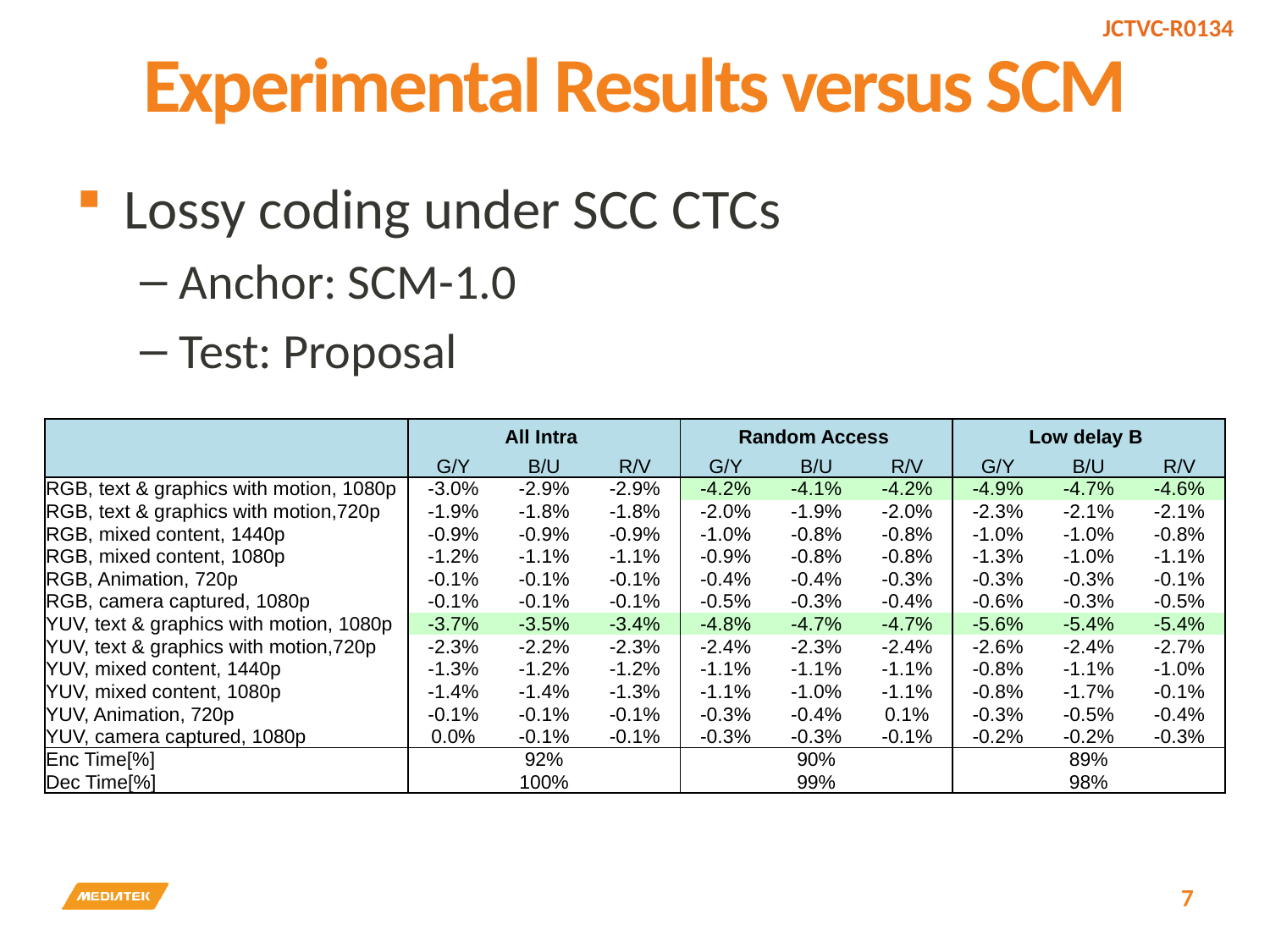

# Experimental Results versus SCM
Lossy coding under SCC CTCs
Anchor: SCM-1.0
Test: Proposal
|  | All Intra |  |  | Random Access |  |  | Low delay B |  |  |
| --- | --- | --- | --- | --- | --- | --- | --- | --- | --- |
|  | G/Y | B/U | R/V | G/Y | B/U | R/V | G/Y | B/U | R/V |
| RGB, text & graphics with motion, 1080p | -3.0% | -2.9% | -2.9% | -4.2% | -4.1% | -4.2% | -4.9% | -4.7% | -4.6% |
| RGB, text & graphics with motion,720p | -1.9% | -1.8% | -1.8% | -2.0% | -1.9% | -2.0% | -2.3% | -2.1% | -2.1% |
| RGB, mixed content, 1440p | -0.9% | -0.9% | -0.9% | -1.0% | -0.8% | -0.8% | -1.0% | -1.0% | -0.8% |
| RGB, mixed content, 1080p | -1.2% | -1.1% | -1.1% | -0.9% | -0.8% | -0.8% | -1.3% | -1.0% | -1.1% |
| RGB, Animation, 720p | -0.1% | -0.1% | -0.1% | -0.4% | -0.4% | -0.3% | -0.3% | -0.3% | -0.1% |
| RGB, camera captured, 1080p | -0.1% | -0.1% | -0.1% | -0.5% | -0.3% | -0.4% | -0.6% | -0.3% | -0.5% |
| YUV, text & graphics with motion, 1080p | -3.7% | -3.5% | -3.4% | -4.8% | -4.7% | -4.7% | -5.6% | -5.4% | -5.4% |
| YUV, text & graphics with motion,720p | -2.3% | -2.2% | -2.3% | -2.4% | -2.3% | -2.4% | -2.6% | -2.4% | -2.7% |
| YUV, mixed content, 1440p | -1.3% | -1.2% | -1.2% | -1.1% | -1.1% | -1.1% | -0.8% | -1.1% | -1.0% |
| YUV, mixed content, 1080p | -1.4% | -1.4% | -1.3% | -1.1% | -1.0% | -1.1% | -0.8% | -1.7% | -0.1% |
| YUV, Animation, 720p | -0.1% | -0.1% | -0.1% | -0.3% | -0.4% | 0.1% | -0.3% | -0.5% | -0.4% |
| YUV, camera captured, 1080p | 0.0% | -0.1% | -0.1% | -0.3% | -0.3% | -0.1% | -0.2% | -0.2% | -0.3% |
| Enc Time[%] | 92% |  |  | 90% |  |  | 89% |  |  |
| Dec Time[%] | 100% |  |  | 99% |  |  | 98% |  |  |
7